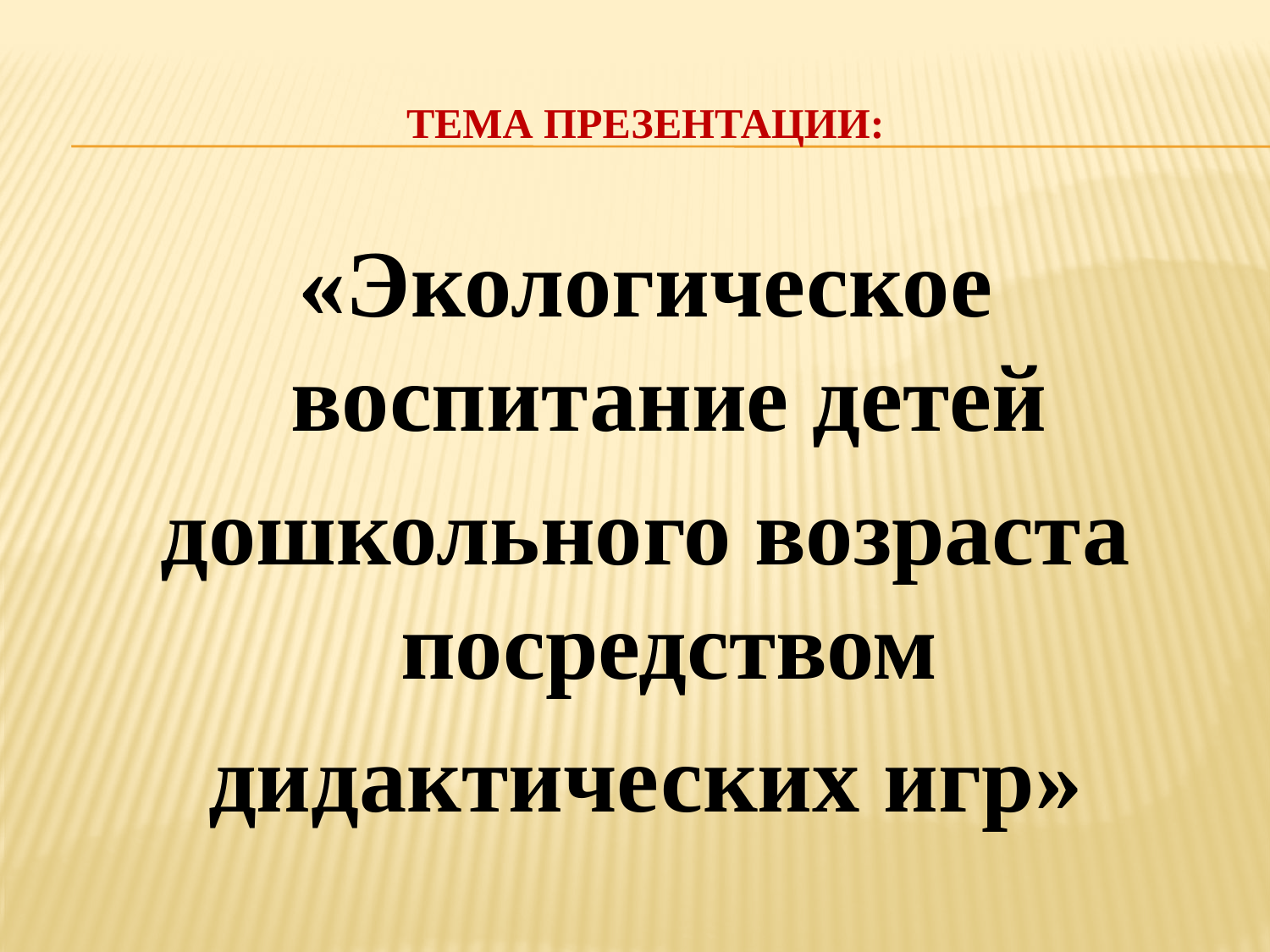

# Тема презентации:
«Экологическое воспитание детей
дошкольного возраста посредством
дидактических игр»